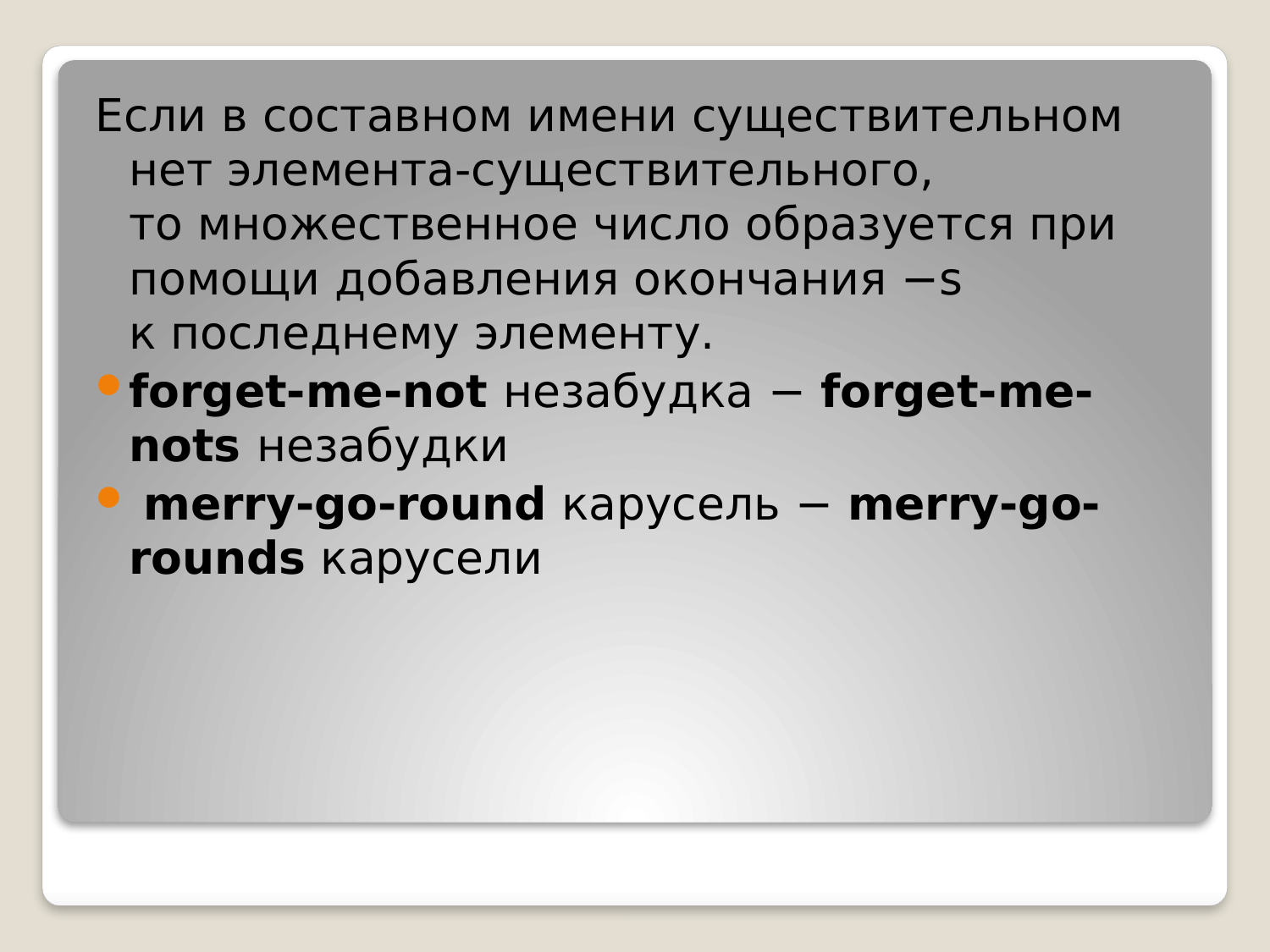

Если в составном имени существительном нет элемента-существительного, то множественное число образуется при помощи добавления окончания −s к последнему элементу.
forget-me-not незабудка − forget-me-nots незабудки
 merry-go-round карусель − merry-go-rounds карусели
#